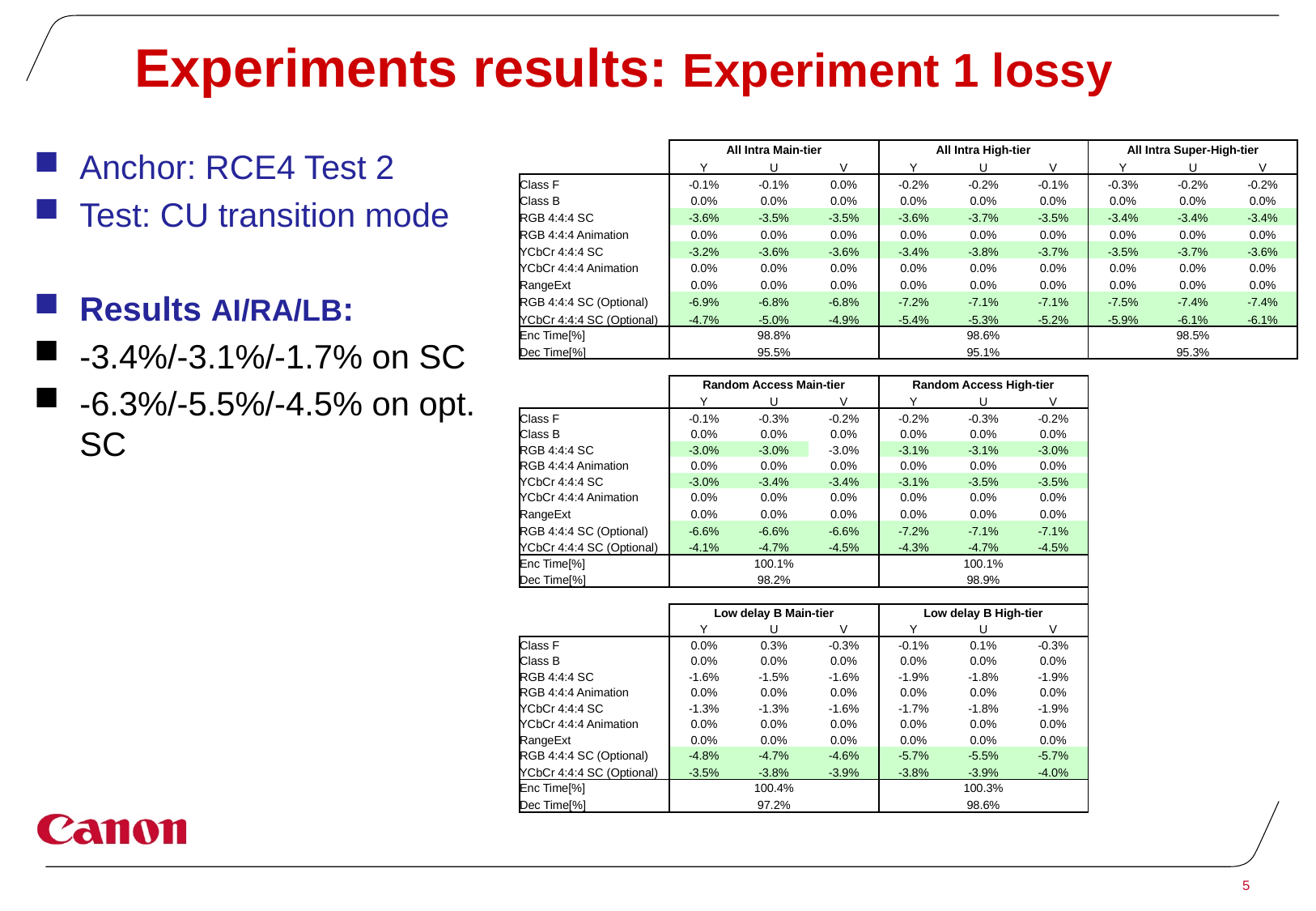

# Experiments results: Experiment 1 lossy
Anchor: RCE4 Test 2
Test: CU transition mode

Results AI/RA/LB:
-3.4%/-3.1%/-1.7% on SC
-6.3%/-5.5%/-4.5% on opt. SC

|  | All Intra Main-tier |  |  | All Intra High-tier |  |  | All Intra Super-High-tier |  |  |
| --- | --- | --- | --- | --- | --- | --- | --- | --- | --- |
|  | Y | U | V | Y | U | V | Y | U | V |
| Class F | -0.1% | -0.1% | 0.0% | -0.2% | -0.2% | -0.1% | -0.3% | -0.2% | -0.2% |
| Class B | 0.0% | 0.0% | 0.0% | 0.0% | 0.0% | 0.0% | 0.0% | 0.0% | 0.0% |
| RGB 4:4:4 SC | -3.6% | -3.5% | -3.5% | -3.6% | -3.7% | -3.5% | -3.4% | -3.4% | -3.4% |
| RGB 4:4:4 Animation | 0.0% | 0.0% | 0.0% | 0.0% | 0.0% | 0.0% | 0.0% | 0.0% | 0.0% |
| YCbCr 4:4:4 SC | -3.2% | -3.6% | -3.6% | -3.4% | -3.8% | -3.7% | -3.5% | -3.7% | -3.6% |
| YCbCr 4:4:4 Animation | 0.0% | 0.0% | 0.0% | 0.0% | 0.0% | 0.0% | 0.0% | 0.0% | 0.0% |
| RangeExt | 0.0% | 0.0% | 0.0% | 0.0% | 0.0% | 0.0% | 0.0% | 0.0% | 0.0% |
| RGB 4:4:4 SC (Optional) | -6.9% | -6.8% | -6.8% | -7.2% | -7.1% | -7.1% | -7.5% | -7.4% | -7.4% |
| YCbCr 4:4:4 SC (Optional) | -4.7% | -5.0% | -4.9% | -5.4% | -5.3% | -5.2% | -5.9% | -6.1% | -6.1% |
| Enc Time[%] | 98.8% |  |  | 98.6% |  |  | 98.5% |  |  |
| Dec Time[%] | 95.5% |  |  | 95.1% |  |  | 95.3% |  |  |
|  |  |  |  |  |  |  |  |  |  |
|  | Random Access Main-tier |  |  | Random Access High-tier |  |  |  |  |  |
|  | Y | U | V | Y | U | V |  |  |  |
| Class F | -0.1% | -0.3% | -0.2% | -0.2% | -0.3% | -0.2% |  |  |  |
| Class B | 0.0% | 0.0% | 0.0% | 0.0% | 0.0% | 0.0% |  |  |  |
| RGB 4:4:4 SC | -3.0% | -3.0% | -3.0% | -3.1% | -3.1% | -3.0% |  |  |  |
| RGB 4:4:4 Animation | 0.0% | 0.0% | 0.0% | 0.0% | 0.0% | 0.0% |  |  |  |
| YCbCr 4:4:4 SC | -3.0% | -3.4% | -3.4% | -3.1% | -3.5% | -3.5% |  |  |  |
| YCbCr 4:4:4 Animation | 0.0% | 0.0% | 0.0% | 0.0% | 0.0% | 0.0% |  |  |  |
| RangeExt | 0.0% | 0.0% | 0.0% | 0.0% | 0.0% | 0.0% |  |  |  |
| RGB 4:4:4 SC (Optional) | -6.6% | -6.6% | -6.6% | -7.2% | -7.1% | -7.1% |  |  |  |
| YCbCr 4:4:4 SC (Optional) | -4.1% | -4.7% | -4.5% | -4.3% | -4.7% | -4.5% |  |  |  |
| Enc Time[%] | 100.1% |  |  | 100.1% |  |  |  |  |  |
| Dec Time[%] | 98.2% |  |  | 98.9% |  |  |  |  |  |
|  |  |  |  |  |  |  |  |  |  |
|  | Low delay B Main-tier |  |  | Low delay B High-tier |  |  |  |  |  |
|  | Y | U | V | Y | U | V |  |  |  |
| Class F | 0.0% | 0.3% | -0.3% | -0.1% | 0.1% | -0.3% |  |  |  |
| Class B | 0.0% | 0.0% | 0.0% | 0.0% | 0.0% | 0.0% |  |  |  |
| RGB 4:4:4 SC | -1.6% | -1.5% | -1.6% | -1.9% | -1.8% | -1.9% |  |  |  |
| RGB 4:4:4 Animation | 0.0% | 0.0% | 0.0% | 0.0% | 0.0% | 0.0% |  |  |  |
| YCbCr 4:4:4 SC | -1.3% | -1.3% | -1.6% | -1.7% | -1.8% | -1.9% |  |  |  |
| YCbCr 4:4:4 Animation | 0.0% | 0.0% | 0.0% | 0.0% | 0.0% | 0.0% |  |  |  |
| RangeExt | 0.0% | 0.0% | 0.0% | 0.0% | 0.0% | 0.0% |  |  |  |
| RGB 4:4:4 SC (Optional) | -4.8% | -4.7% | -4.6% | -5.7% | -5.5% | -5.7% |  |  |  |
| YCbCr 4:4:4 SC (Optional) | -3.5% | -3.8% | -3.9% | -3.8% | -3.9% | -4.0% |  |  |  |
| Enc Time[%] | 100.4% |  |  | 100.3% |  |  |  |  |  |
| Dec Time[%] | 97.2% |  |  | 98.6% |  |  |  |  |  |
5